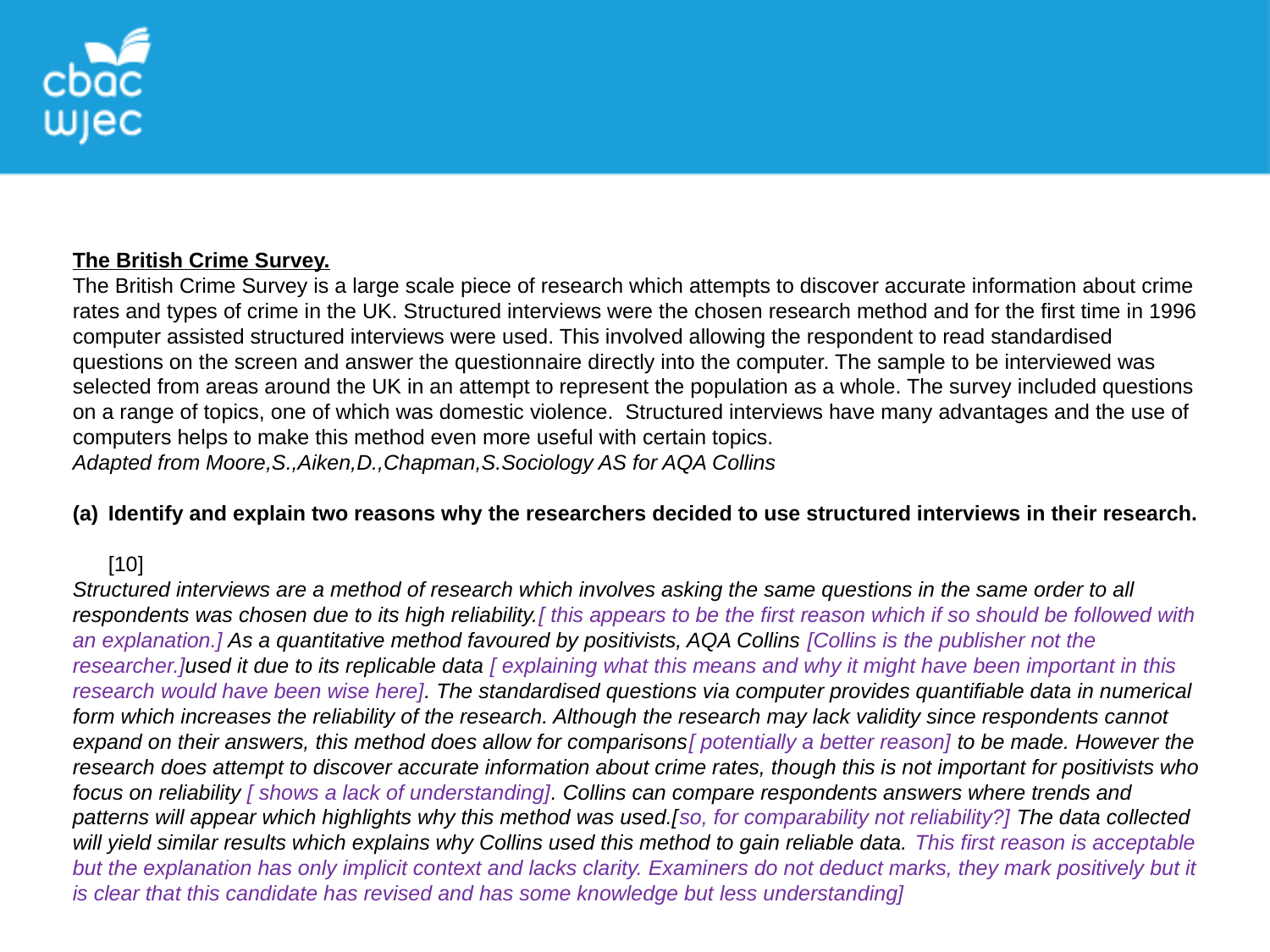

The British Crime Survey.
The British Crime Survey is a large scale piece of research which attempts to discover accurate information about crime rates and types of crime in the UK. Structured interviews were the chosen research method and for the first time in 1996 computer assisted structured interviews were used. This involved allowing the respondent to read standardised questions on the screen and answer the questionnaire directly into the computer. The sample to be interviewed was selected from areas around the UK in an attempt to represent the population as a whole. The survey included questions on a range of topics, one of which was domestic violence.  Structured interviews have many advantages and the use of computers helps to make this method even more useful with certain topics.
Adapted from Moore,S.,Aiken,D.,Chapman,S.Sociology AS for AQA Collins

Identify and explain two reasons why the researchers decided to use structured interviews in their research.								           [10]
Structured interviews are a method of research which involves asking the same questions in the same order to all respondents was chosen due to its high reliability.[ this appears to be the first reason which if so should be followed with an explanation.] As a quantitative method favoured by positivists, AQA Collins [Collins is the publisher not the researcher.]used it due to its replicable data [ explaining what this means and why it might have been important in this research would have been wise here]. The standardised questions via computer provides quantifiable data in numerical form which increases the reliability of the research. Although the research may lack validity since respondents cannot expand on their answers, this method does allow for comparisons[ potentially a better reason] to be made. However the research does attempt to discover accurate information about crime rates, though this is not important for positivists who focus on reliability [ shows a lack of understanding]. Collins can compare respondents answers where trends and patterns will appear which highlights why this method was used.[so, for comparability not reliability?] The data collected will yield similar results which explains why Collins used this method to gain reliable data. This first reason is acceptable but the explanation has only implicit context and lacks clarity. Examiners do not deduct marks, they mark positively but it is clear that this candidate has revised and has some knowledge but less understanding]